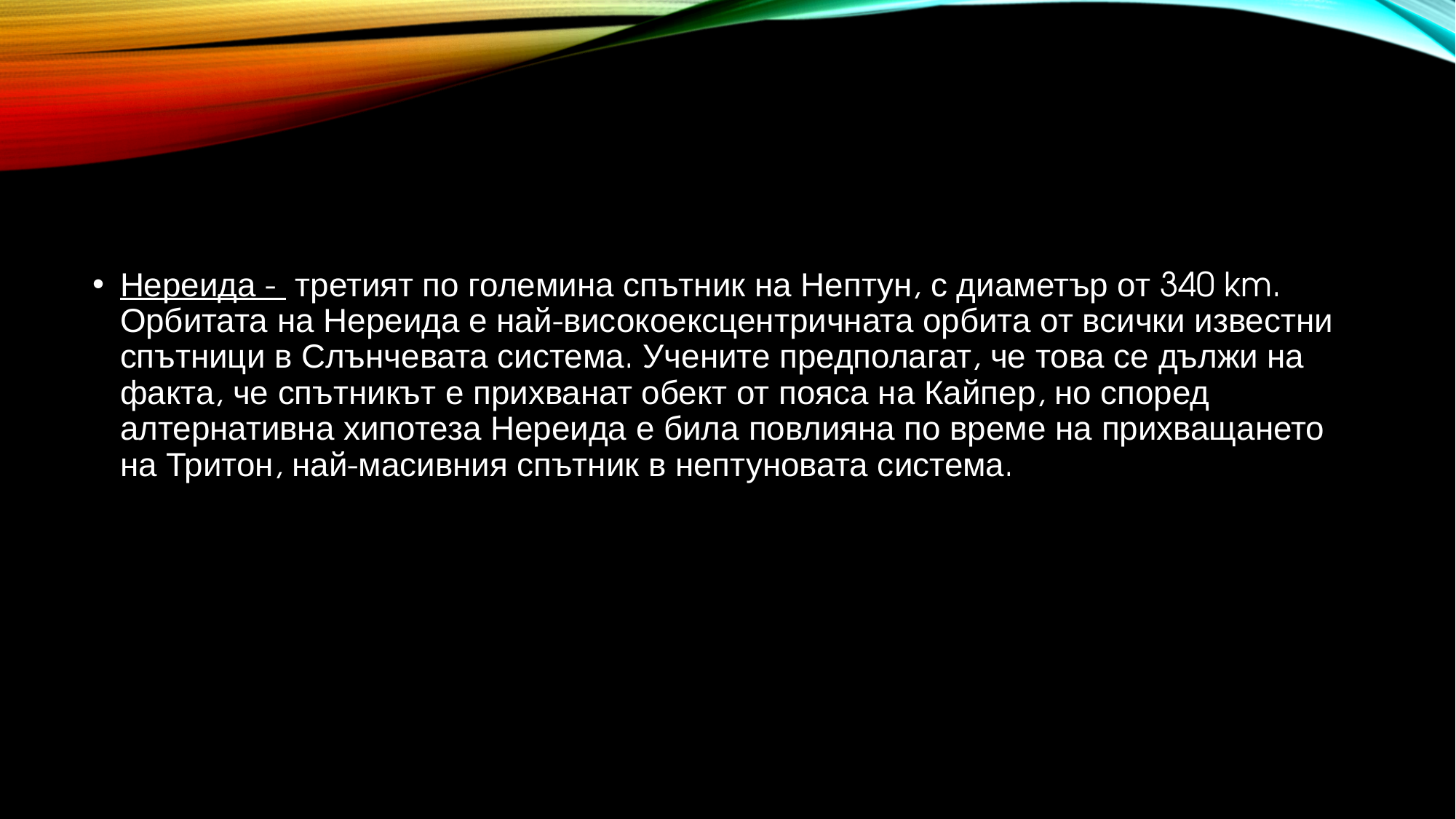

Нереида -  третият по големина спътник на Нептун, с диаметър от 340 km. Орбитата на Нереида е най-високоексцентричната орбита от всички известни спътници в Слънчевата система. Учените предполагат, че това се дължи на факта, че спътникът е прихванат обект от пояса на Кайпер, но според алтернативна хипотеза Нереида е била повлияна по време на прихващането на Тритон, най-масивния спътник в нептуновата система.